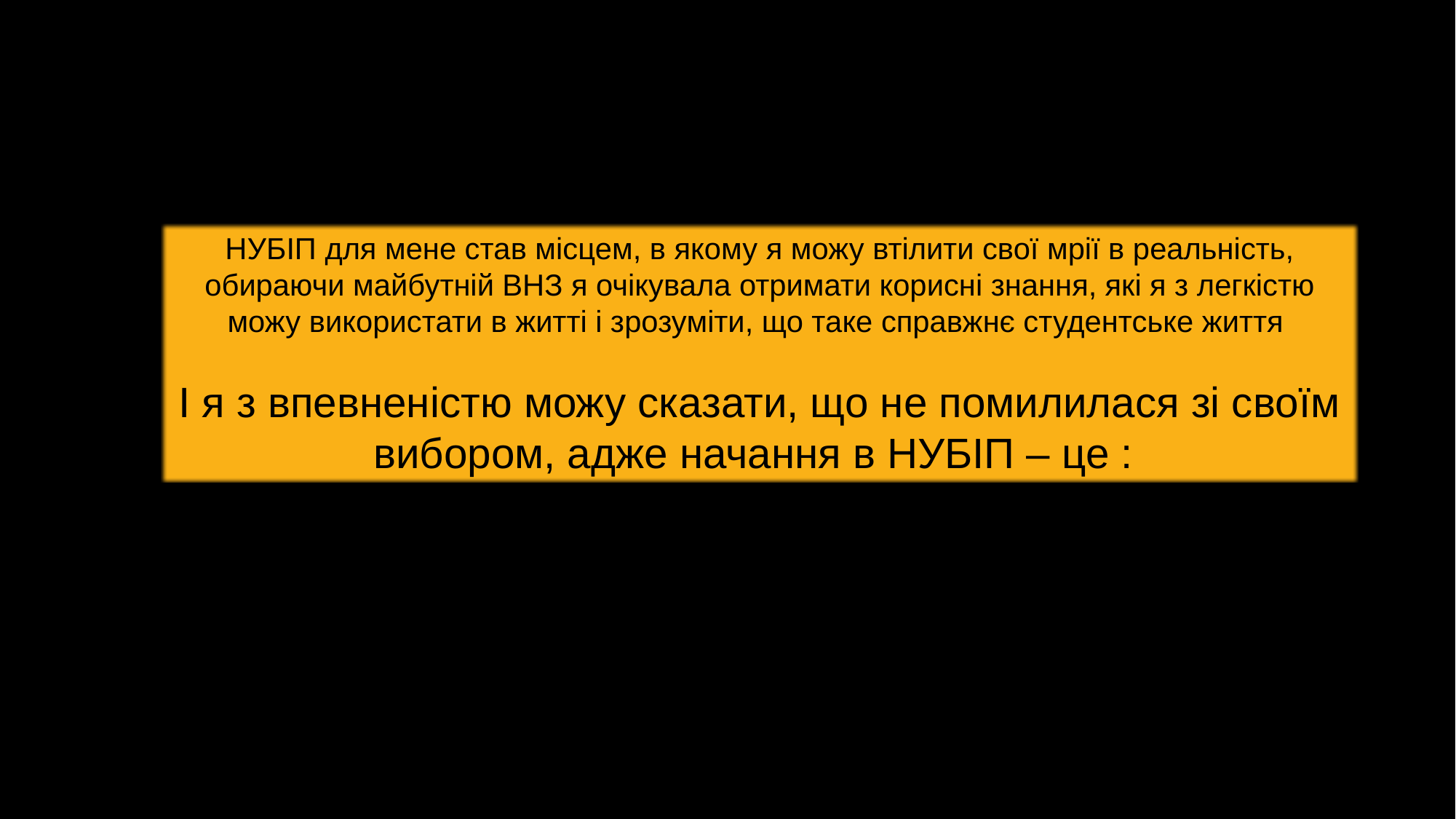

НУБІП для мене став місцем, в якому я можу втілити свої мрії в реальність, обираючи майбутній ВНЗ я очікувала отримати корисні знання, які я з легкістю можу використати в житті і зрозуміти, що таке справжнє студентське життя

І я з впевненістю можу сказати, що не помилилася зі своїм вибором, адже начання в НУБІП – це :